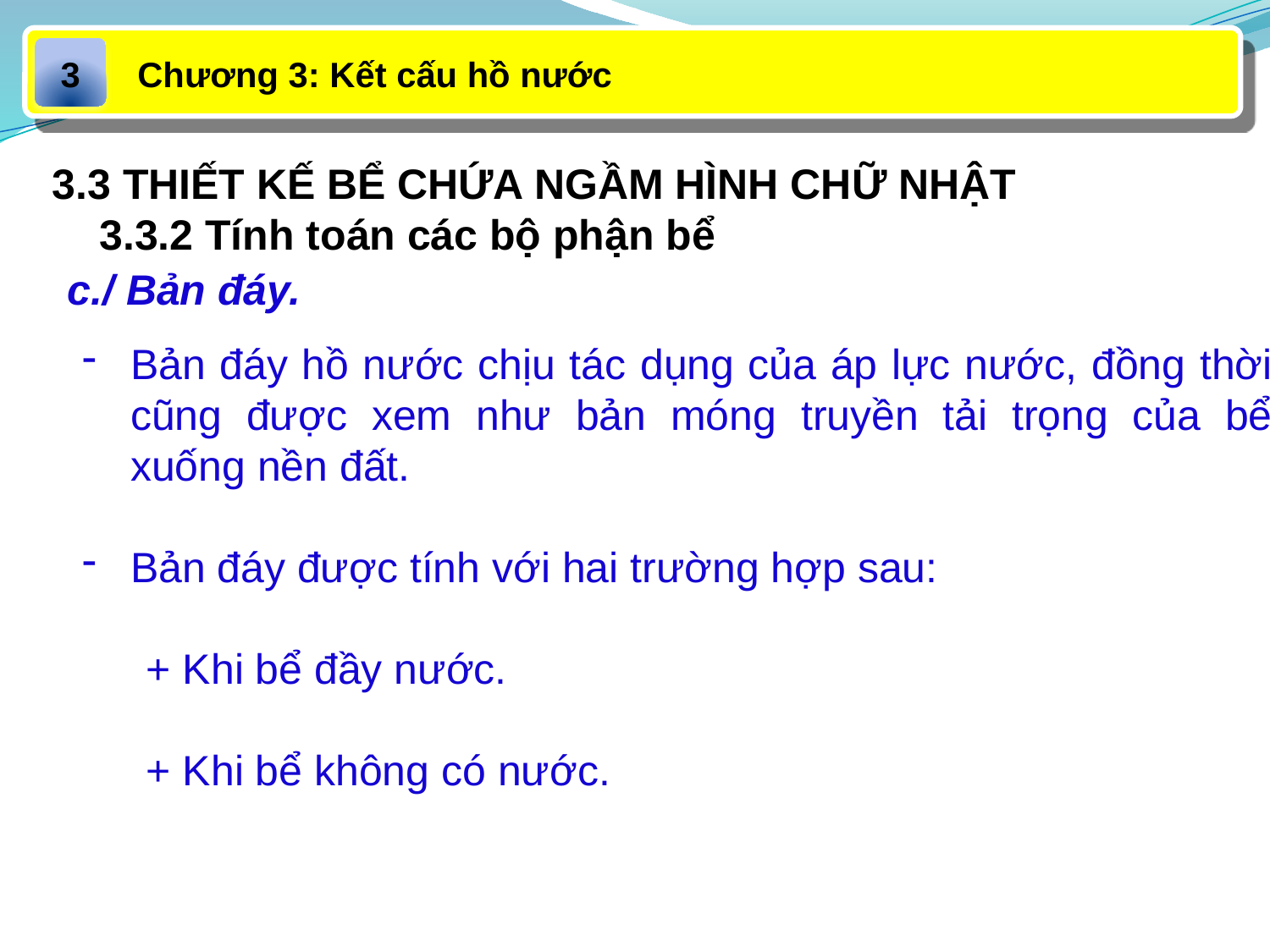

Chương 3: Kết cấu hồ nước
3

3.3 THIẾT KẾ BỂ CHỨA NGẦM HÌNH CHỮ NHẬT
    3.3.2 Tính toán các bộ phận bể
c./ Bản đáy.
Bản đáy hồ nước chịu tác dụng của áp lực nước, đồng thời cũng được xem như bản móng truyền tải trọng của bể xuống nền đất.

Bản đáy được tính với hai trường hợp sau:

+ Khi bể đầy nước.

+ Khi bể không có nước.